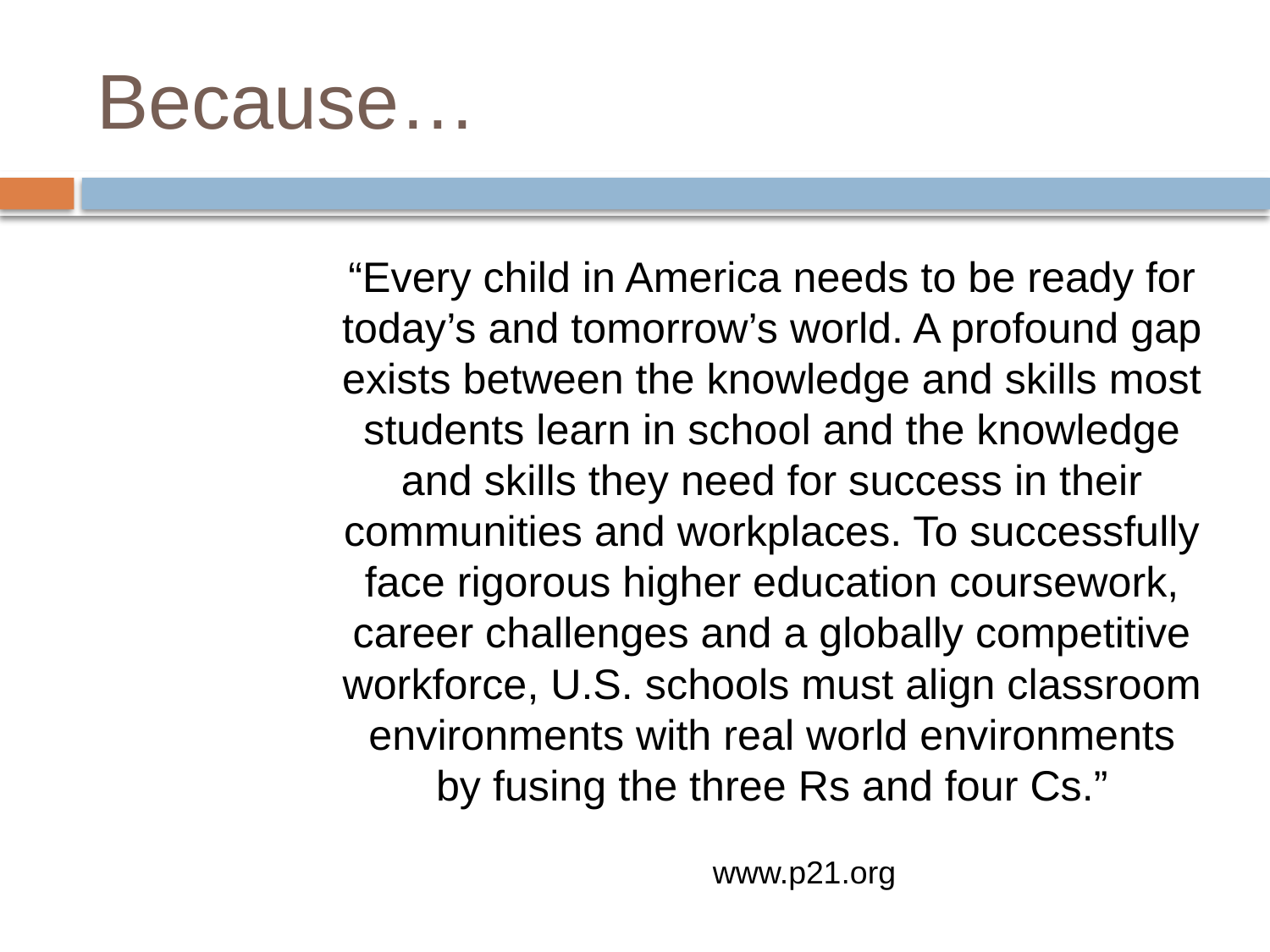

# Because…

“Every child in America needs to be ready for today’s and tomorrow’s world. A profound gap exists between the knowledge and skills most students learn in school and the knowledge and skills they need for success in their communities and workplaces. To successfully face rigorous higher education coursework, career challenges and a globally competitive workforce, U.S. schools must align classroom environments with real world environments by fusing the three Rs and four Cs.”

www.p21.org